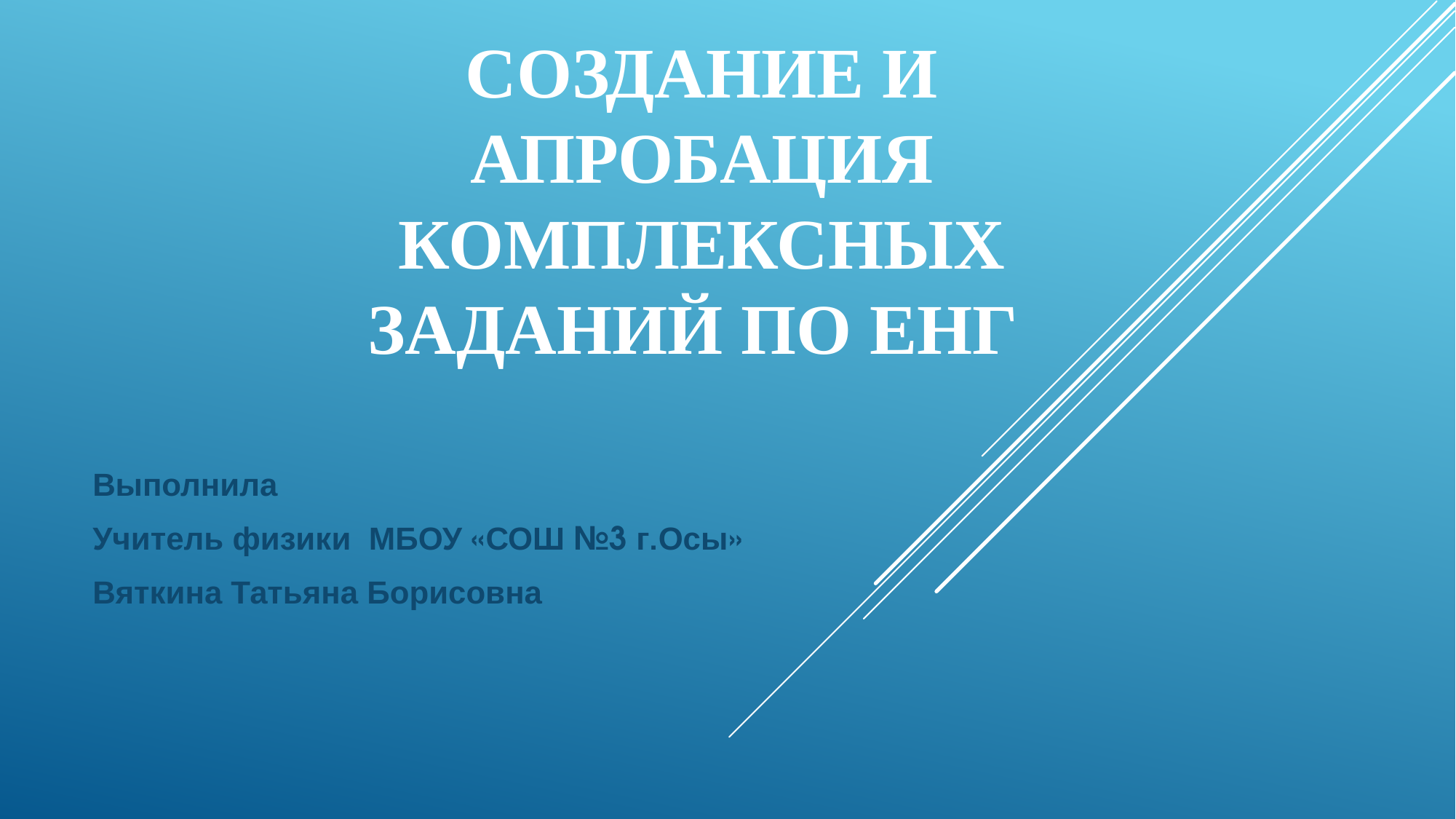

# Создание и апробация комплексных заданий по ЕНГ
Выполнила
Учитель физики  МБОУ «СОШ №3 г.Осы»
Вяткина Татьяна Борисовна